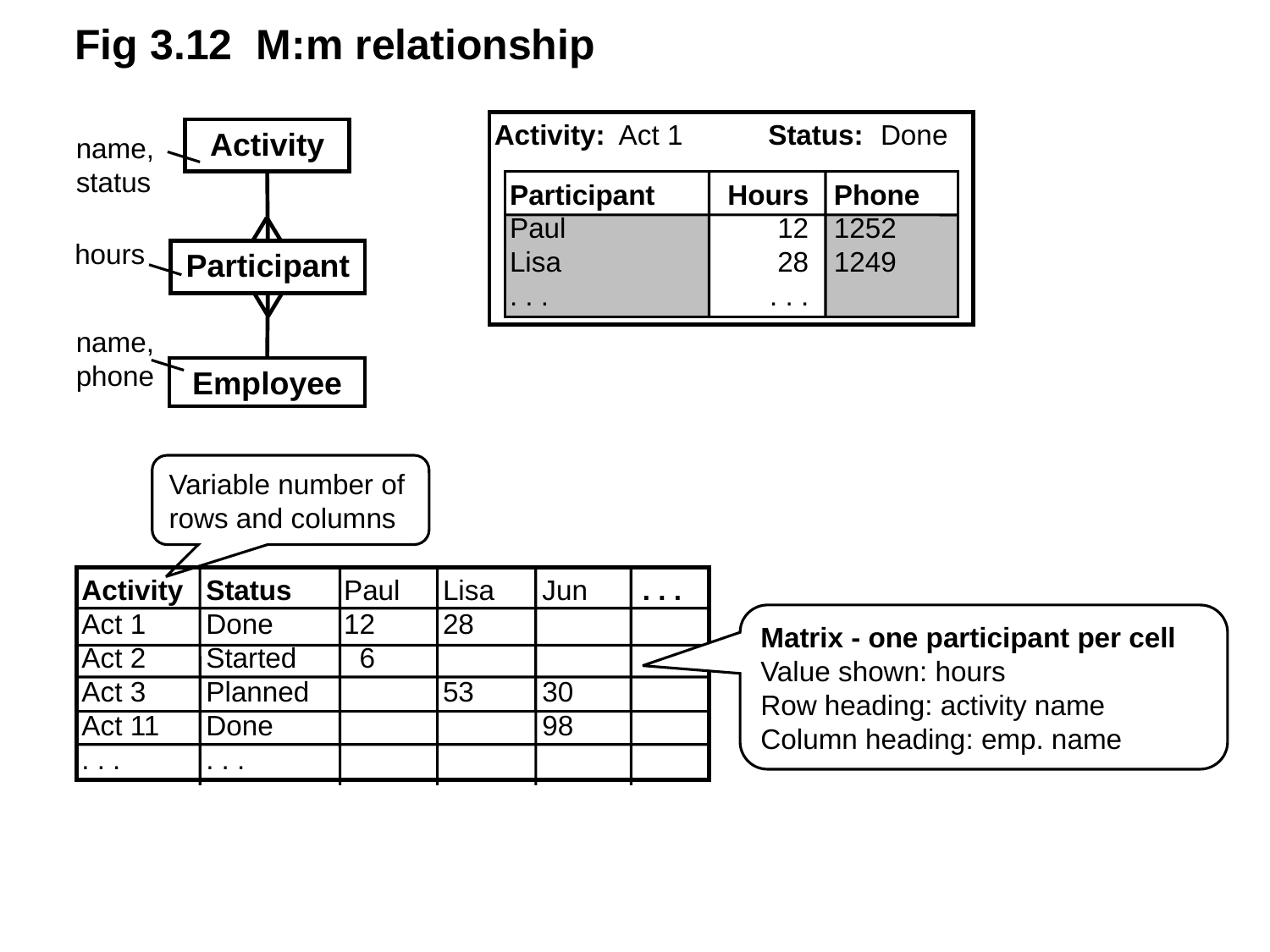

Fig 3.12  M:m relationship
Activity:	Act 1	Status:	Done

Activity
name,
status

Participant	Hours	Phone
Paul	12	1252
Lisa	28	1249
. . .	. . .

hours
Participant

name,
phone
Employee

Variable number of
rows and columns
Activity	Status	Paul	Lisa	Jun	. . .
Act 1	Done	12	28
Act 2	Started	  6
Act 3	Planned		53	30
Act 11	Done			98
. . .	. . .

Matrix - one participant per cell
Value shown: hours
Row heading: activity name
Column heading: emp. name